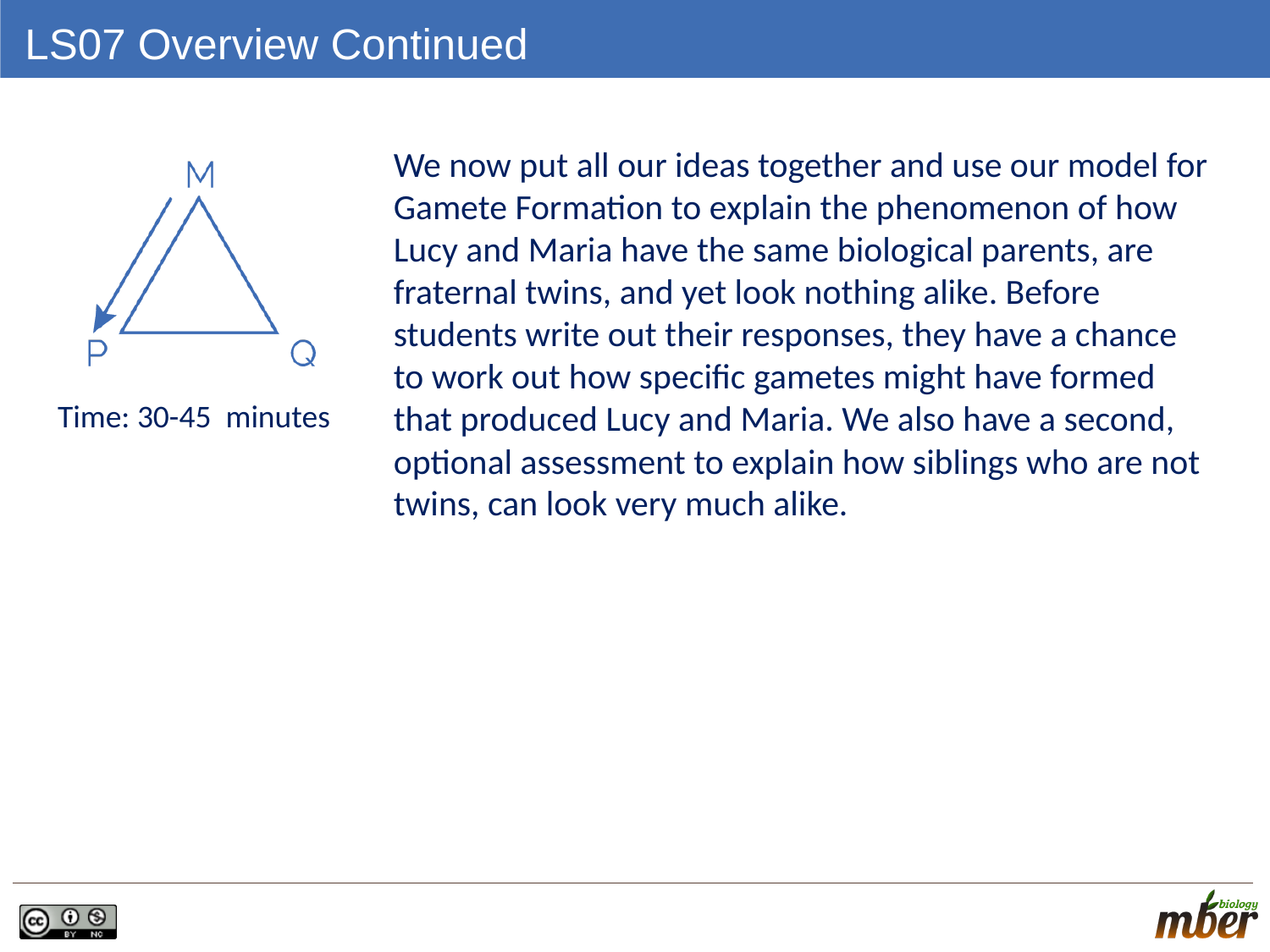

# LS07 Overview Continued
We now put all our ideas together and use our model for Gamete Formation to explain the phenomenon of how Lucy and Maria have the same biological parents, are fraternal twins, and yet look nothing alike. Before students write out their responses, they have a chance to work out how specific gametes might have formed that produced Lucy and Maria. We also have a second, optional assessment to explain how siblings who are not twins, can look very much alike.

Time: 30-45  minutes